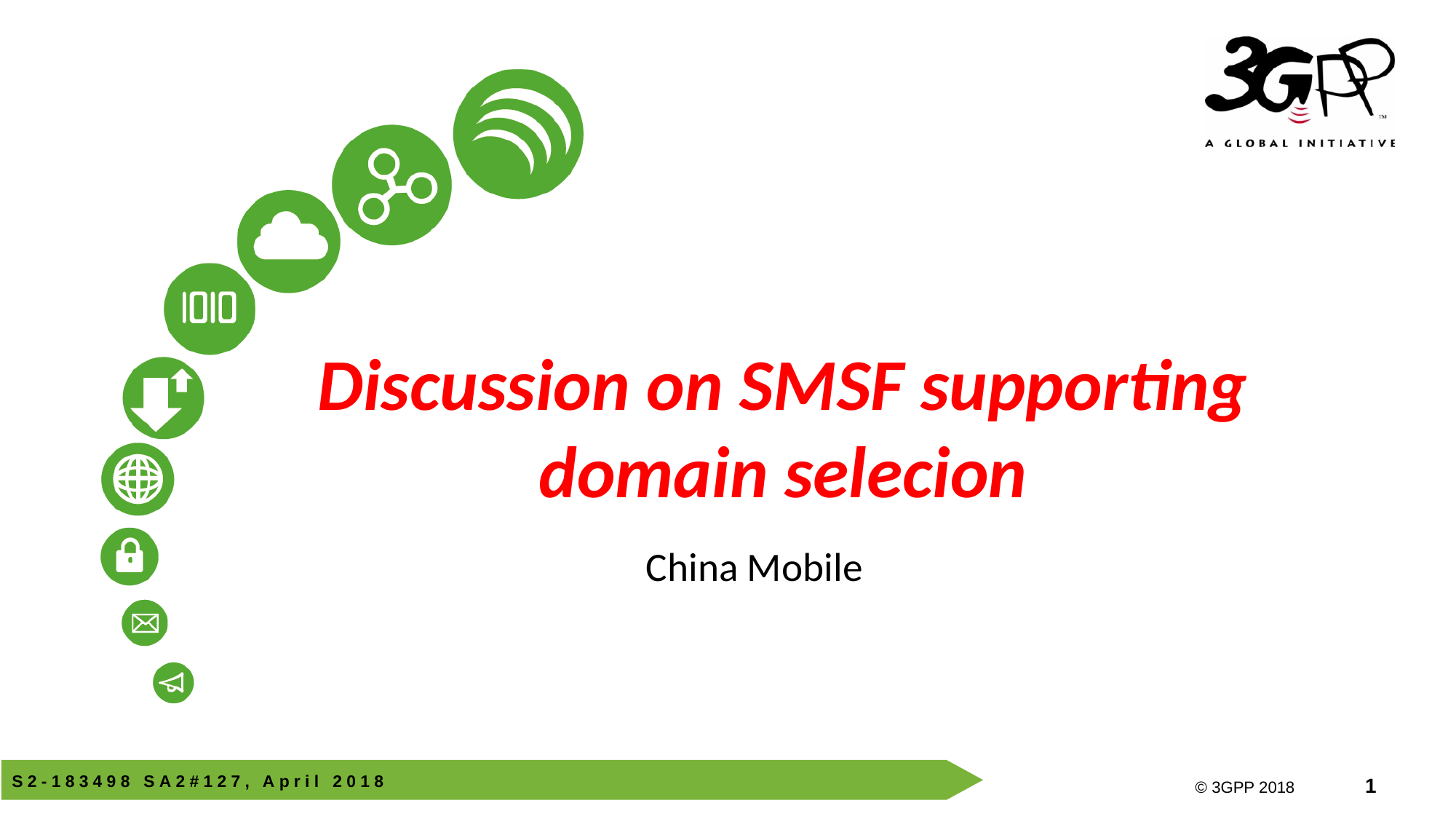

# Discussion on SMSF supporting domain selecion
China Mobile